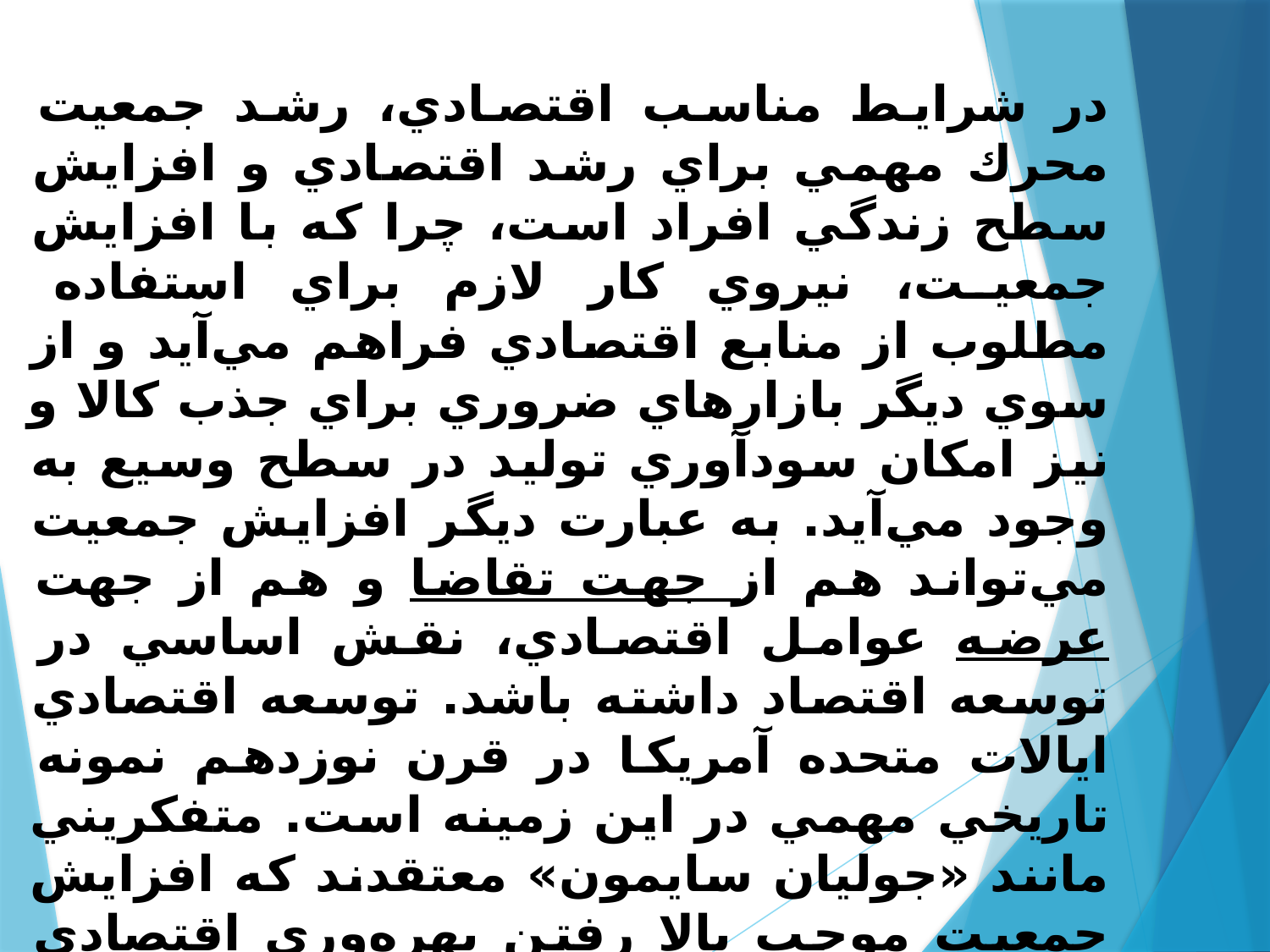

در شرايط مناسب اقتصادي، رشد جمعيت محرك مهمي براي رشد اقتصادي و افزايش سطح زندگي افراد است، چرا كه با افزايش جمعيت، نيروي كار لازم براي استفاده مطلوب از منابع اقتصادي فراهم مي‌آيد و از سوي ديگر بازارهاي ضروري براي جذب كالا و نيز امكان سودآوري توليد در سطح وسيع به وجود مي‌آيد. به عبارت ديگر افزايش جمعيت مي‌تواند هم از جهت تقاضا و هم از جهت عرضه عوامل اقتصادي، نقش اساسي در توسعه اقتصاد داشته باشد. توسعه اقتصادي ايالات متحده آمريكا در قرن نوزدهم نمونه تاريخي مهمي در اين زمينه است. متفكريني مانند «جوليان سايمون» معتقدند كه افزايش جمعيت موجب بالا رفتن بهره‌وري اقتصادي مي‌گردد، چرا كه از يك سو امكان تقسيم كار گسترده‌تر و استفاده بيشتر از صرفه‌جويي‌هاي ابعاد توليد فراهم مي‌آيد و از سوي ديگر چارچوبي براي نيازهاي فزاينده و محركي براي پيشرفت‌هاي علمي و تكنولوژيكي مي‌گردد. (نافزيگر، 258)